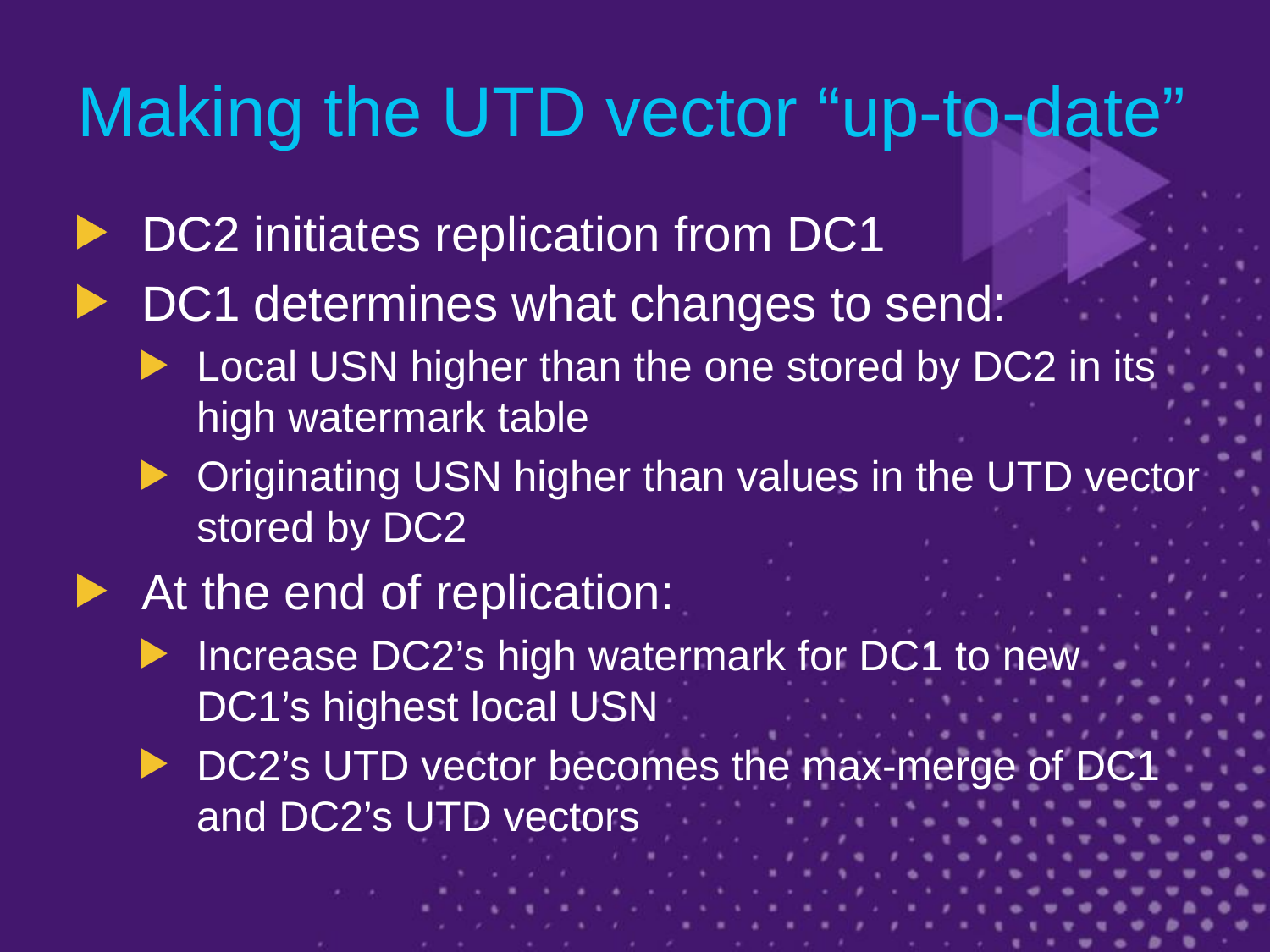

# Making the UTD vector “up-to-date”
DC2 initiates replication from DC1
DC1 determines what changes to send:
Local USN higher than the one stored by DC2 in its high watermark table
Originating USN higher than values in the UTD vector stored by DC2
At the end of replication:
Increase DC2’s high watermark for DC1 to new DC1’s highest local USN
DC2’s UTD vector becomes the max-merge of DC1 and DC2’s UTD vectors